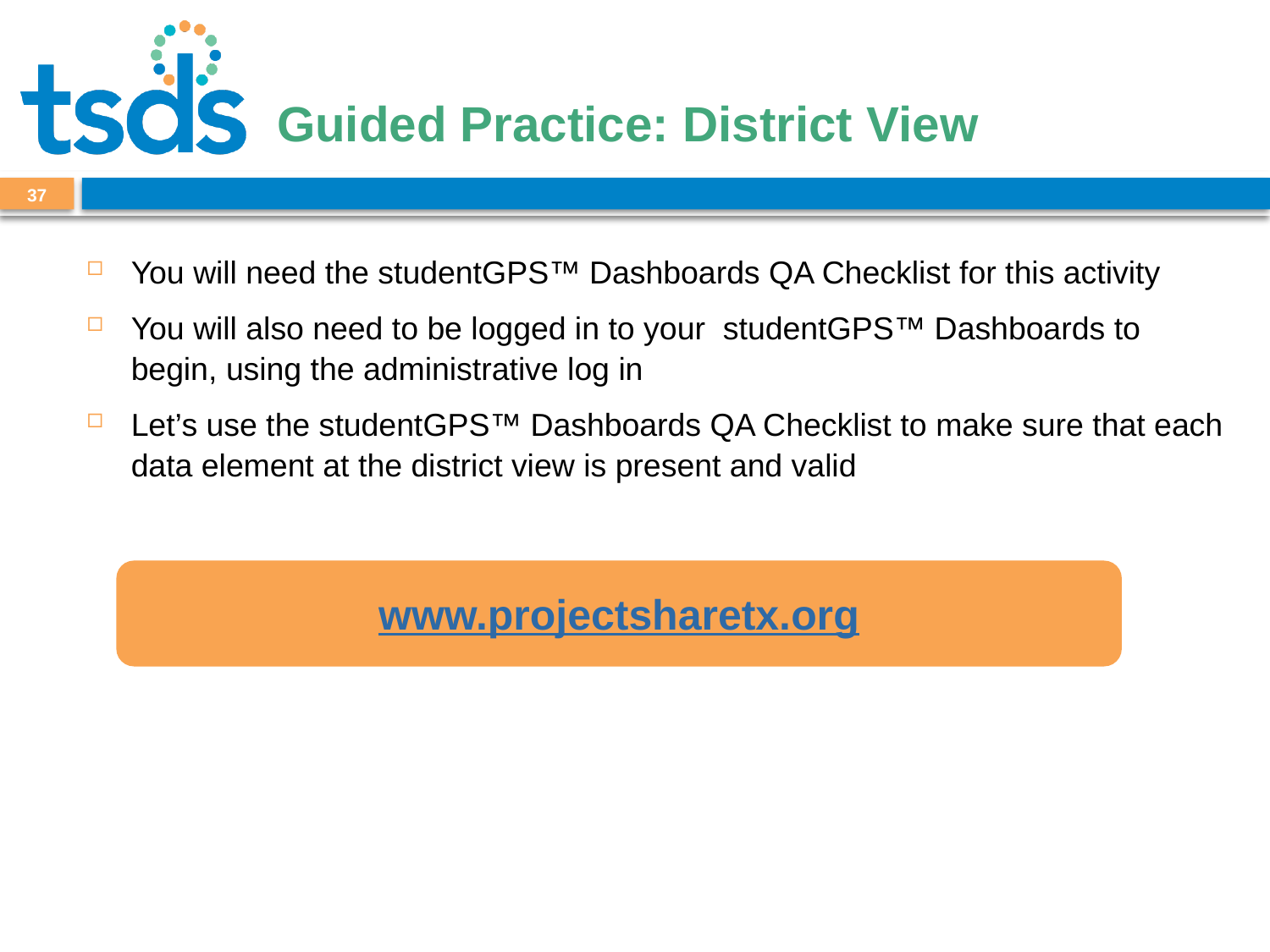

# Guided Practice: District View
37
You will need the studentGPS™ Dashboards QA Checklist for this activity
You will also need to be logged in to your  studentGPS™ Dashboards to begin, using the administrative log in
Let’s use the studentGPS™ Dashboards QA Checklist to make sure that each data element at the district view is present and valid

www.projectsharetx.org